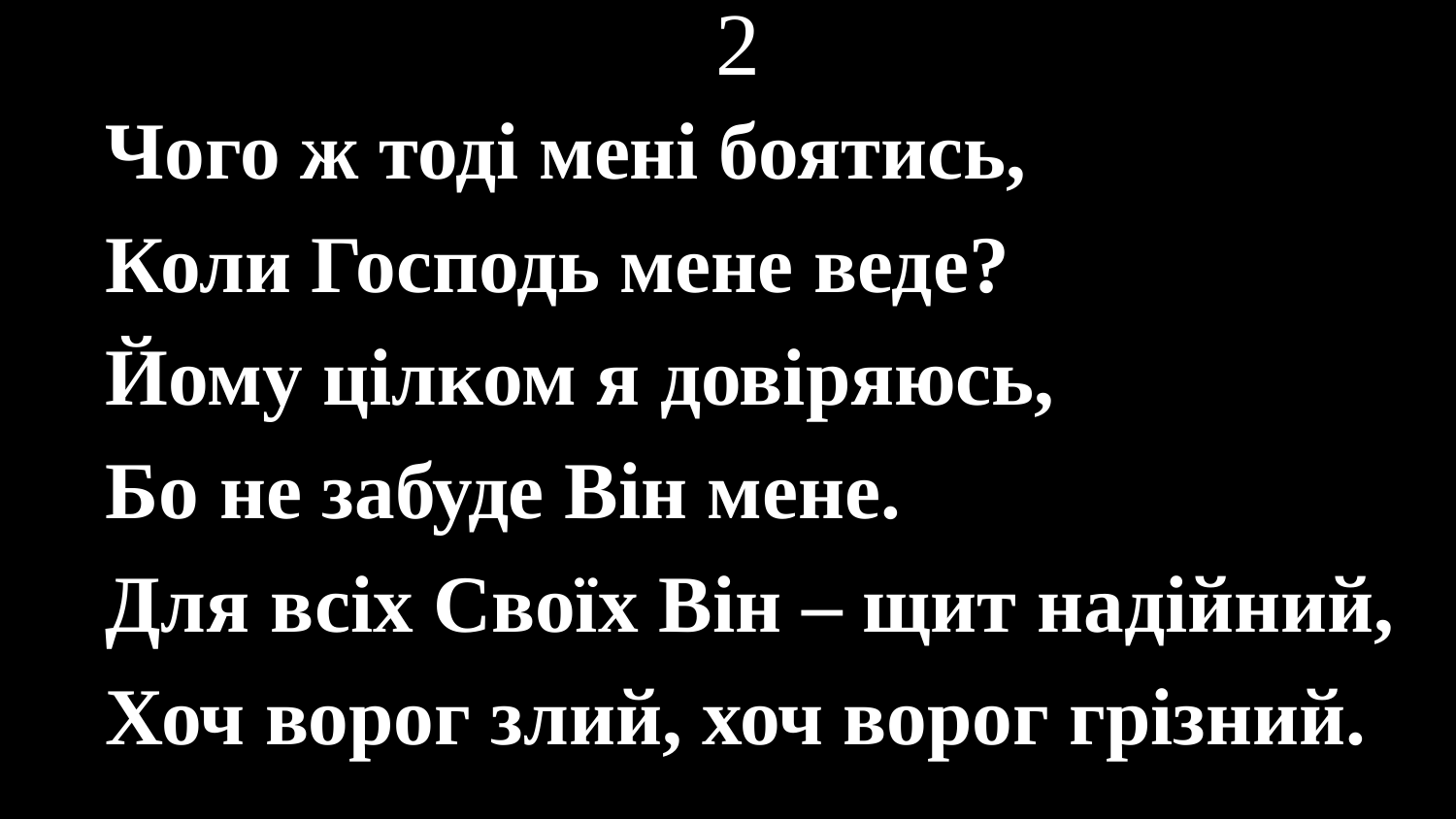

# 2
Чого ж тоді мені боятись,
Коли Господь мене веде?
Йому цілком я довіряюсь,
Бо не забуде Він мене.
Для всіх Своїх Він – щит надійний,
Хоч ворог злий, хоч ворог грізний.